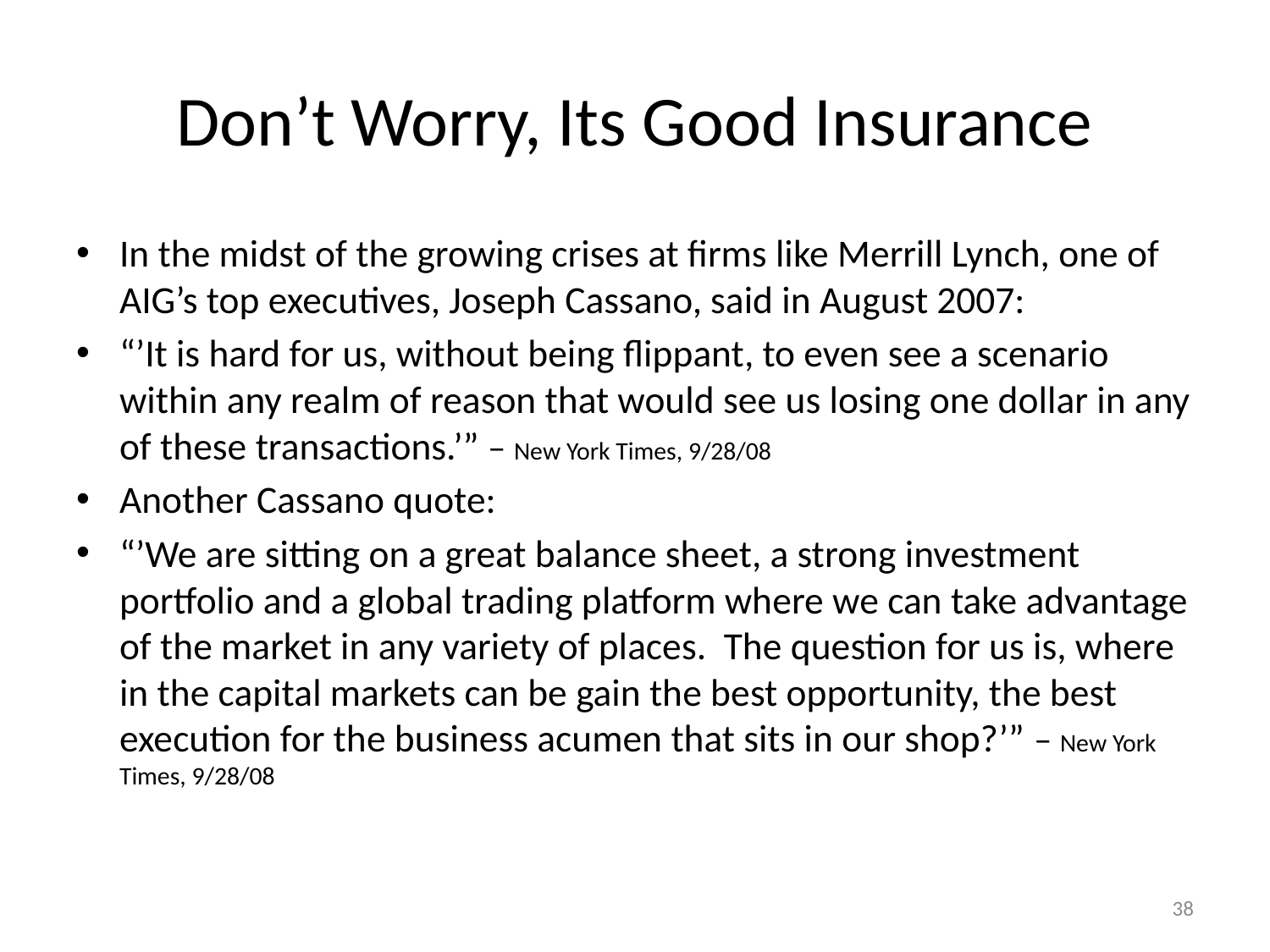

# Don’t Worry, Its Good Insurance
In the midst of the growing crises at firms like Merrill Lynch, one of AIG’s top executives, Joseph Cassano, said in August 2007:
“’It is hard for us, without being flippant, to even see a scenario within any realm of reason that would see us losing one dollar in any of these transactions.’” – New York Times, 9/28/08
Another Cassano quote:
“’We are sitting on a great balance sheet, a strong investment portfolio and a global trading platform where we can take advantage of the market in any variety of places.  The question for us is, where in the capital markets can be gain the best opportunity, the best execution for the business acumen that sits in our shop?’” – New York Times, 9/28/08

38